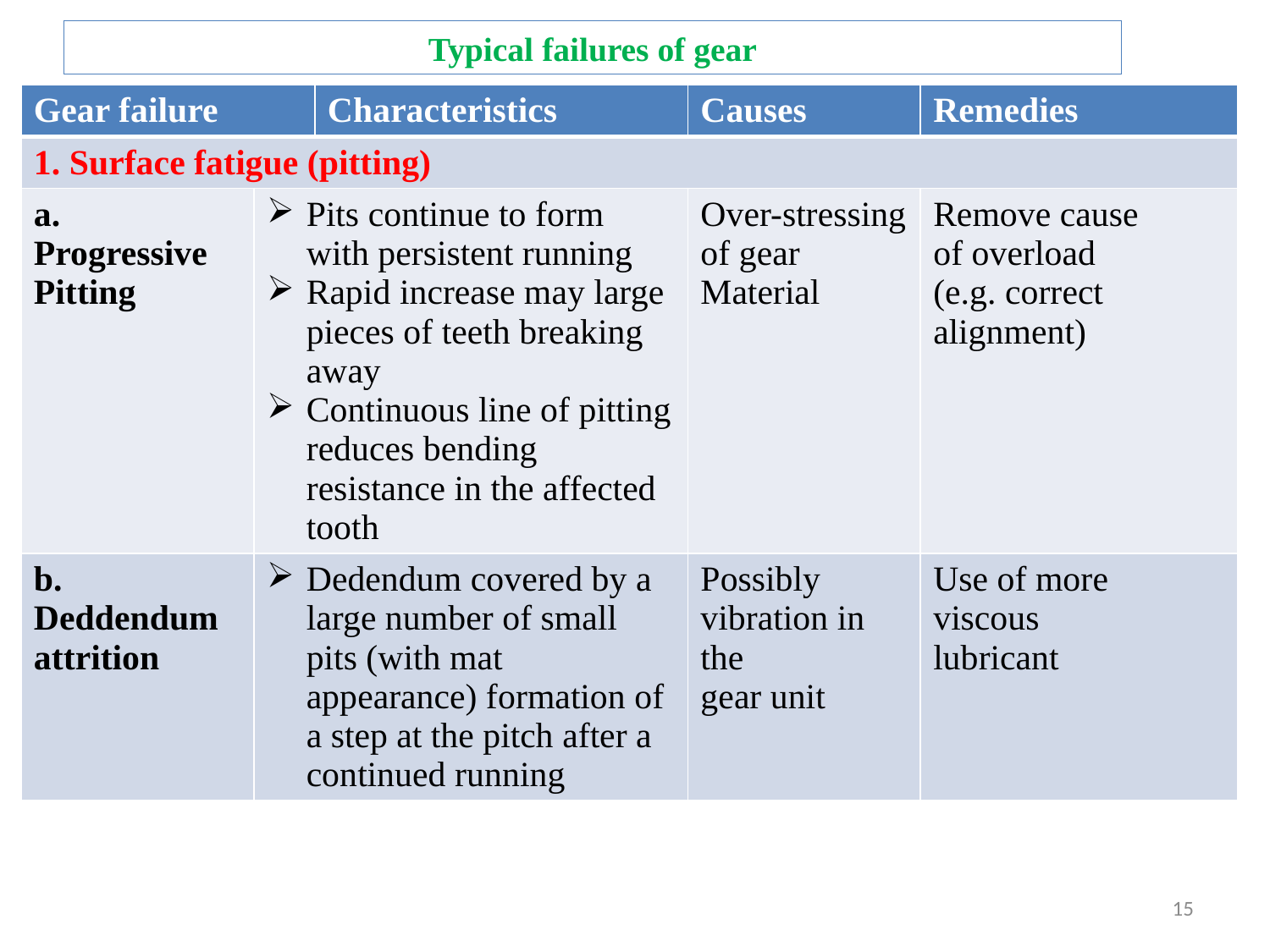

# Typical failures of gear
| Gear failure |  | Characteristics | Causes | Remedies |
| --- | --- | --- | --- | --- |
| 1. Surface fatigue (pitting) |  |  |  |  |
| a. Progressive Pitting | Pits continue to form with persistent running Rapid increase may large pieces of teeth breaking away Continuous line of pitting reduces bending resistance in the affected tooth |  | Over-stressing of gear Material | Remove cause of overload (e.g. correct alignment) |
| b. Deddendum attrition | Dedendum covered by a large number of small pits (with mat appearance) formation of a step at the pitch after a continued running |  | Possibly vibration in the gear unit | Use of more viscous lubricant |
15